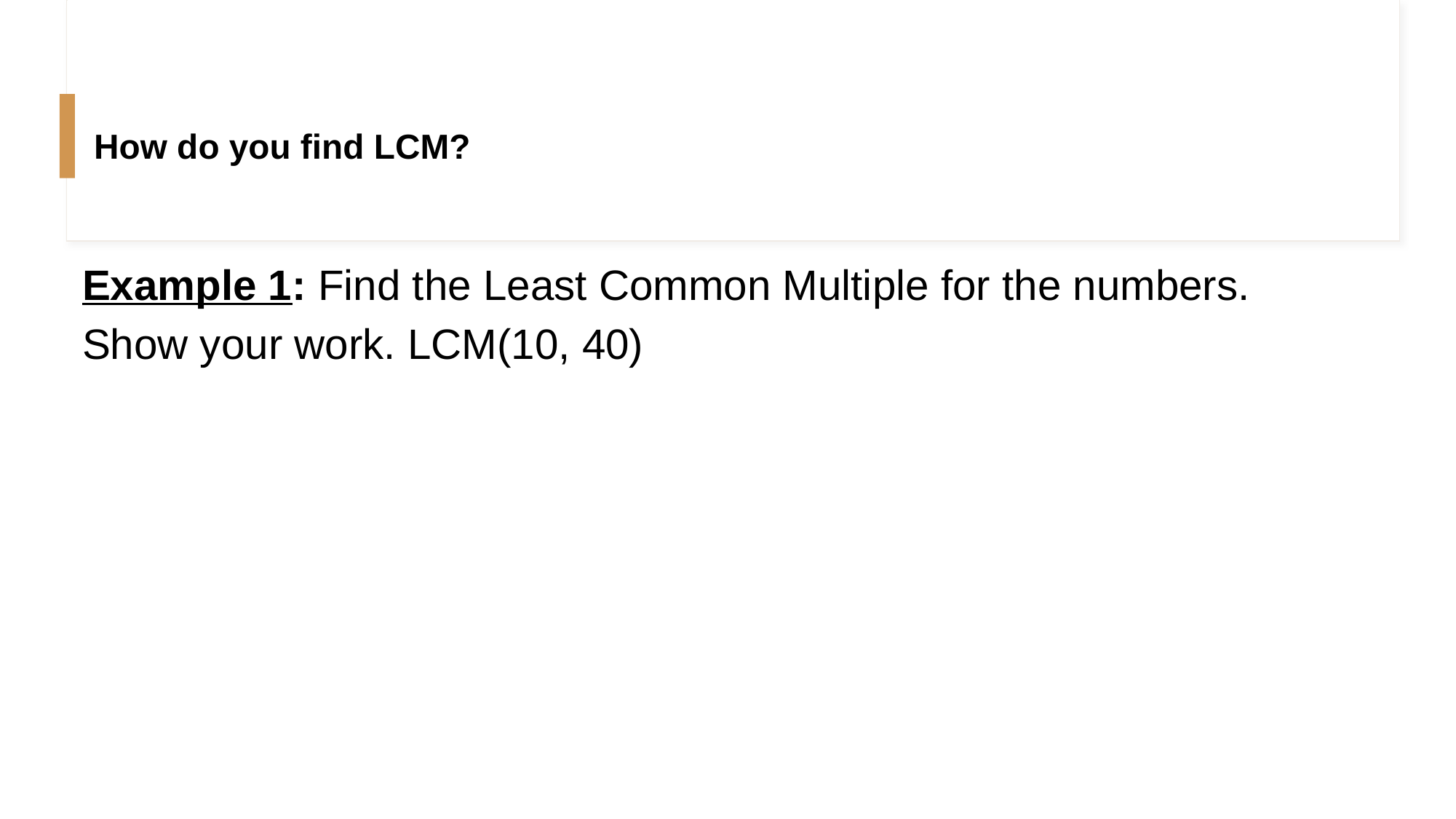

# How do you find LCM?
Example 1: Find the Least Common Multiple for the numbers. Show your work. LCM(10, 40)